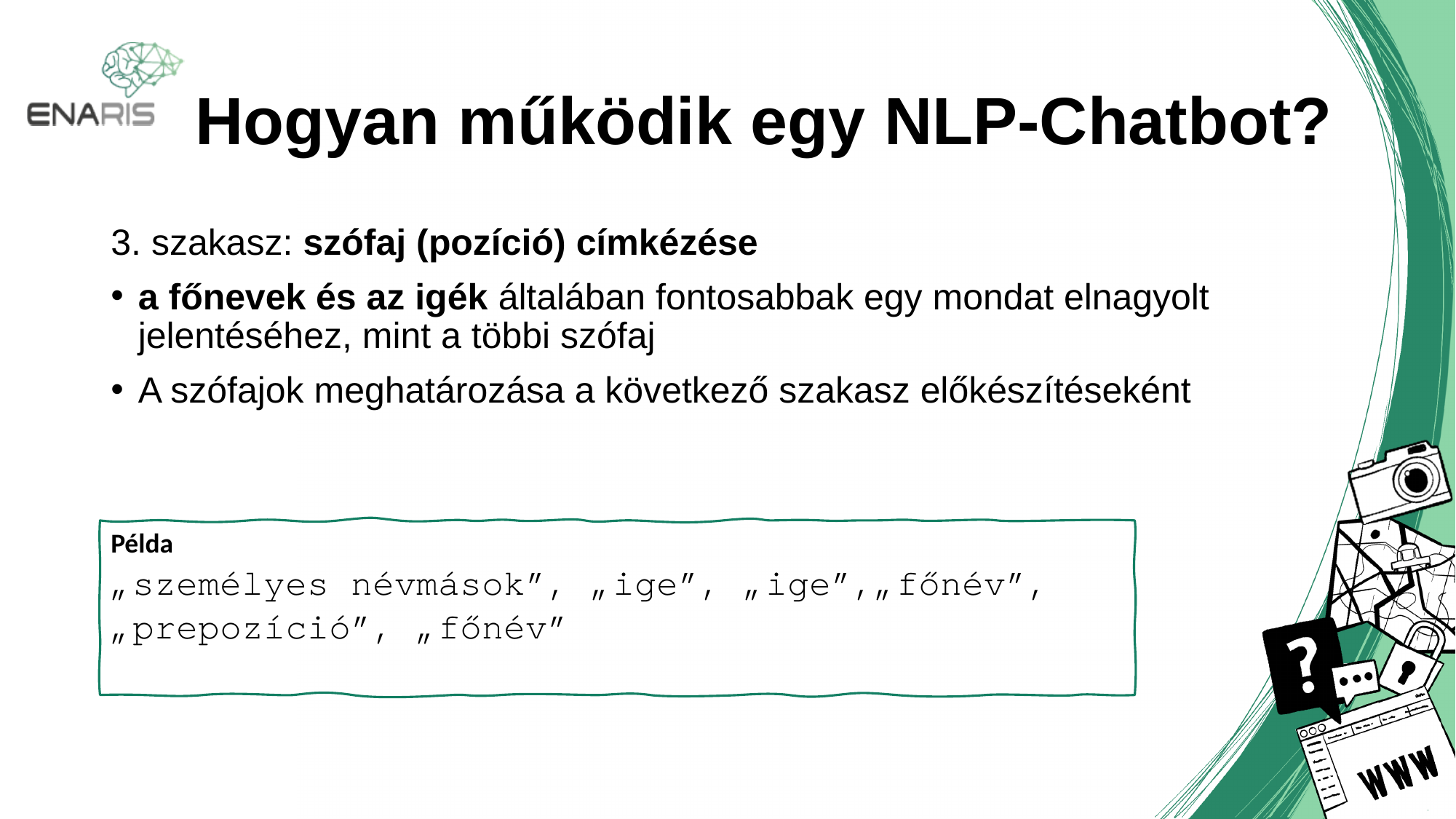

# Hogyan működik egy NLP-Chatbot?
3. szakasz: szófaj (pozíció) címkézése
a főnevek és az igék általában fontosabbak egy mondat elnagyolt jelentéséhez, mint a többi szófaj
A szófajok meghatározása a következő szakasz előkészítéseként
Példa
„személyes névmások”, „ige”, „ige”,„főnév”, „prepozíció”, „főnév”